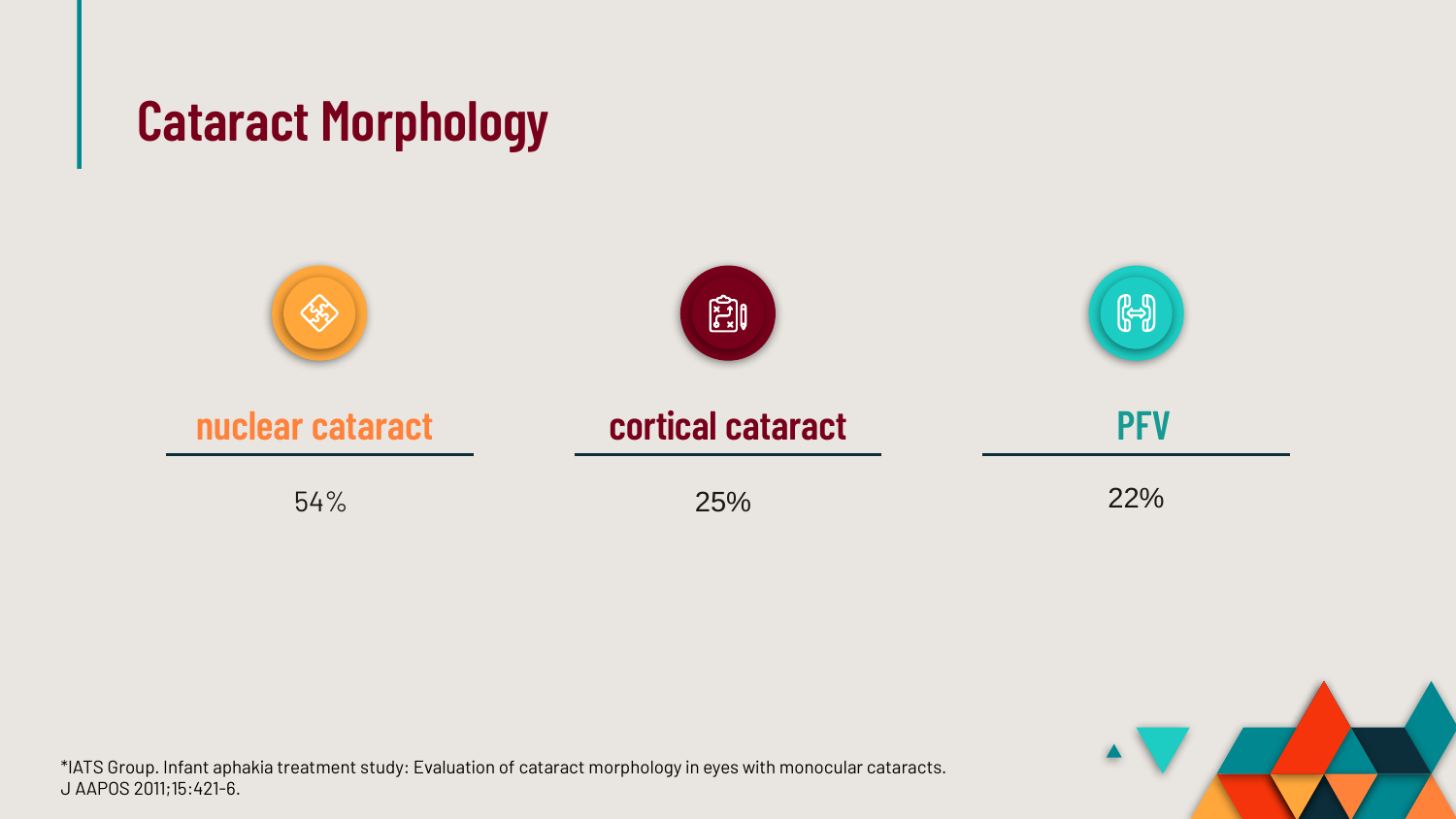

Cataract Morphology

nuclear cataract
cortical cataract
PFV
22%
25%
54%
*IATS Group. Infant aphakia treatment study: Evaluation of cataract morphology in eyes with monocular cataracts.
J AAPOS 2011;15:421-6.